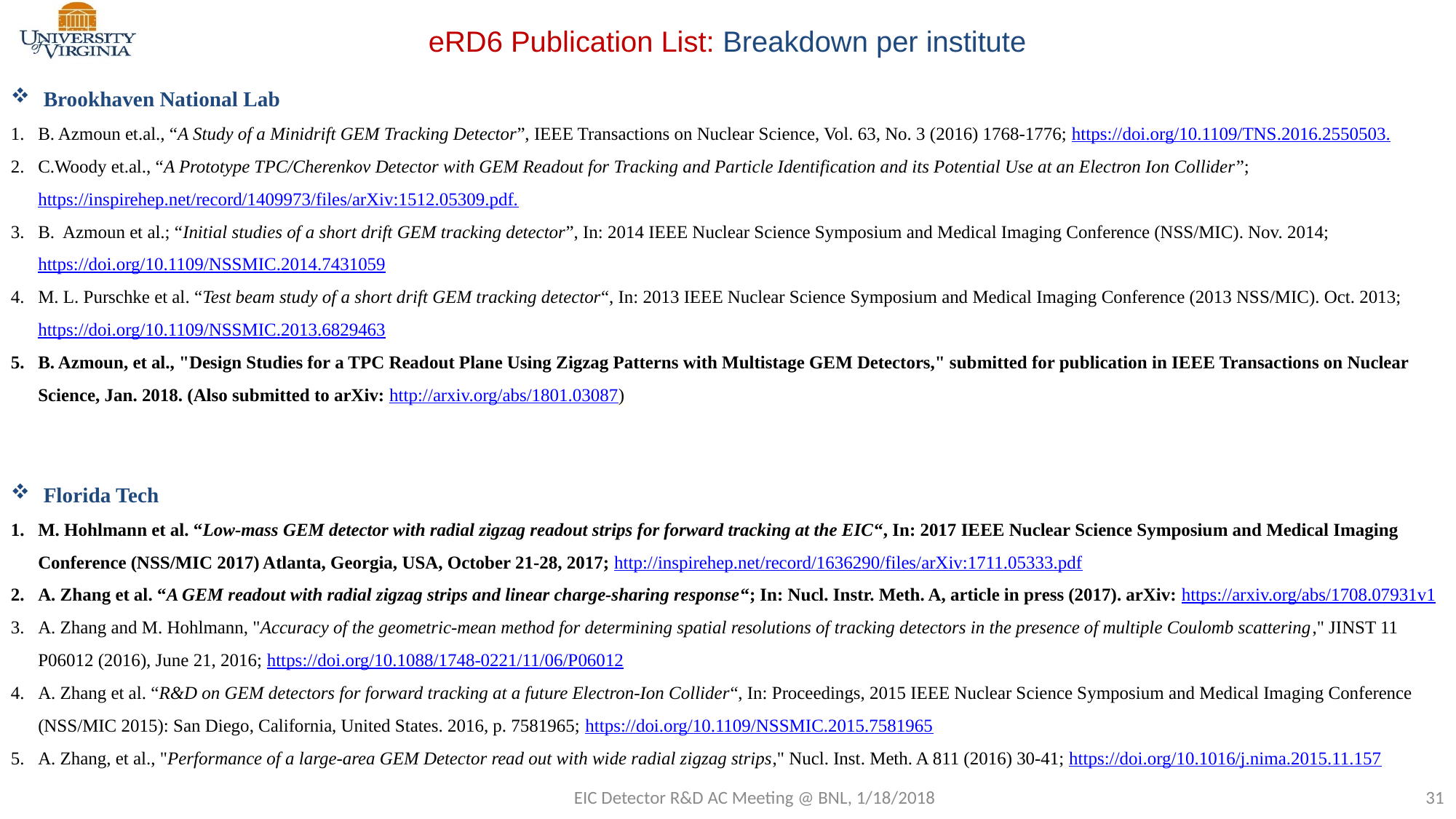

eRD6 Publication List: Breakdown per institute
Brookhaven National Lab
B. Azmoun et.al., “A Study of a Minidrift GEM Tracking Detector”, IEEE Transactions on Nuclear Science, Vol. 63, No. 3 (2016) 1768-1776; https://doi.org/10.1109/TNS.2016.2550503.
C.Woody et.al., “A Prototype TPC/Cherenkov Detector with GEM Readout for Tracking and Particle Identification and its Potential Use at an Electron Ion Collider”; https://inspirehep.net/record/1409973/files/arXiv:1512.05309.pdf.
B.  Azmoun et al.; “Initial studies of a short drift GEM tracking detector”, In: 2014 IEEE Nuclear Science Symposium and Medical Imaging Conference (NSS/MIC). Nov. 2014; https://doi.org/10.1109/NSSMIC.2014.7431059
M. L. Purschke et al. “Test beam study of a short drift GEM tracking detector“, In: 2013 IEEE Nuclear Science Symposium and Medical Imaging Conference (2013 NSS/MIC). Oct. 2013; https://doi.org/10.1109/NSSMIC.2013.6829463
B. Azmoun, et al., "Design Studies for a TPC Readout Plane Using Zigzag Patterns with Multistage GEM Detectors," submitted for publication in IEEE Transactions on Nuclear Science, Jan. 2018. (Also submitted to arXiv: http://arxiv.org/abs/1801.03087)

Florida Tech
M. Hohlmann et al. “Low-mass GEM detector with radial zigzag readout strips for forward tracking at the EIC“, In: 2017 IEEE Nuclear Science Symposium and Medical Imaging Conference (NSS/MIC 2017) Atlanta, Georgia, USA, October 21-28, 2017; http://inspirehep.net/record/1636290/files/arXiv:1711.05333.pdf
A. Zhang et al. “A GEM readout with radial zigzag strips and linear charge-sharing response“; In: Nucl. Instr. Meth. A, article in press (2017). arXiv: https://arxiv.org/abs/1708.07931v1
A. Zhang and M. Hohlmann, "Accuracy of the geometric-mean method for determining spatial resolutions of tracking detectors in the presence of multiple Coulomb scattering," JINST 11 P06012 (2016), June 21, 2016; https://doi.org/10.1088/1748-0221/11/06/P06012
A. Zhang et al. “R&D on GEM detectors for forward tracking at a future Electron-Ion Collider“, In: Proceedings, 2015 IEEE Nuclear Science Symposium and Medical Imaging Conference (NSS/MIC 2015): San Diego, California, United States. 2016, p. 7581965; https://doi.org/10.1109/NSSMIC.2015.7581965
A. Zhang, et al., "Performance of a large-area GEM Detector read out with wide radial zigzag strips," Nucl. Inst. Meth. A 811 (2016) 30-41; https://doi.org/10.1016/j.nima.2015.11.157
EIC Detector R&D AC Meeting @ BNL, 1/18/2018
31